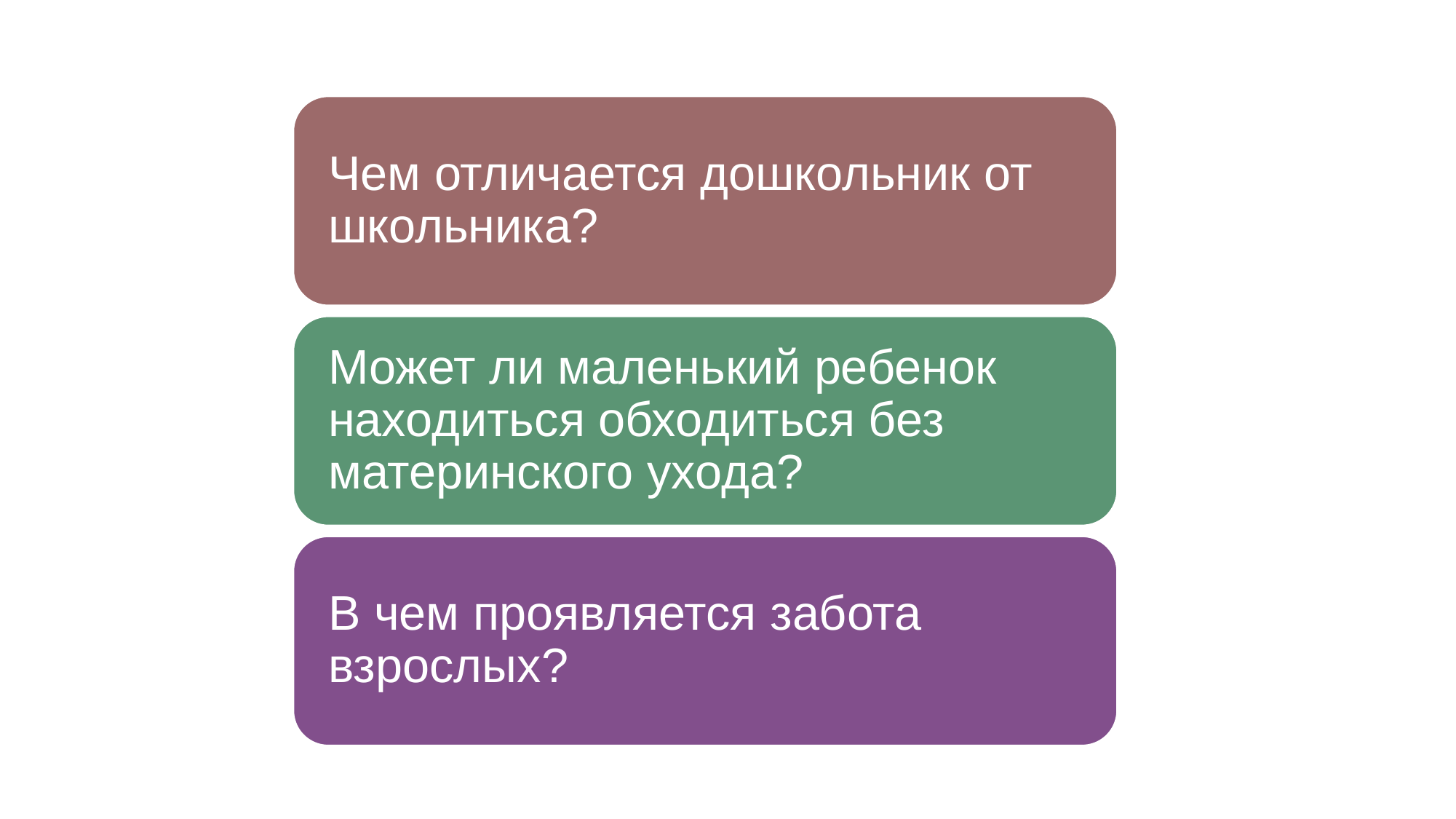

Чем отличается дошкольник от школьника?
Может ли маленький ребенок находиться обходиться без материнского ухода?
В чем проявляется забота взрослых?